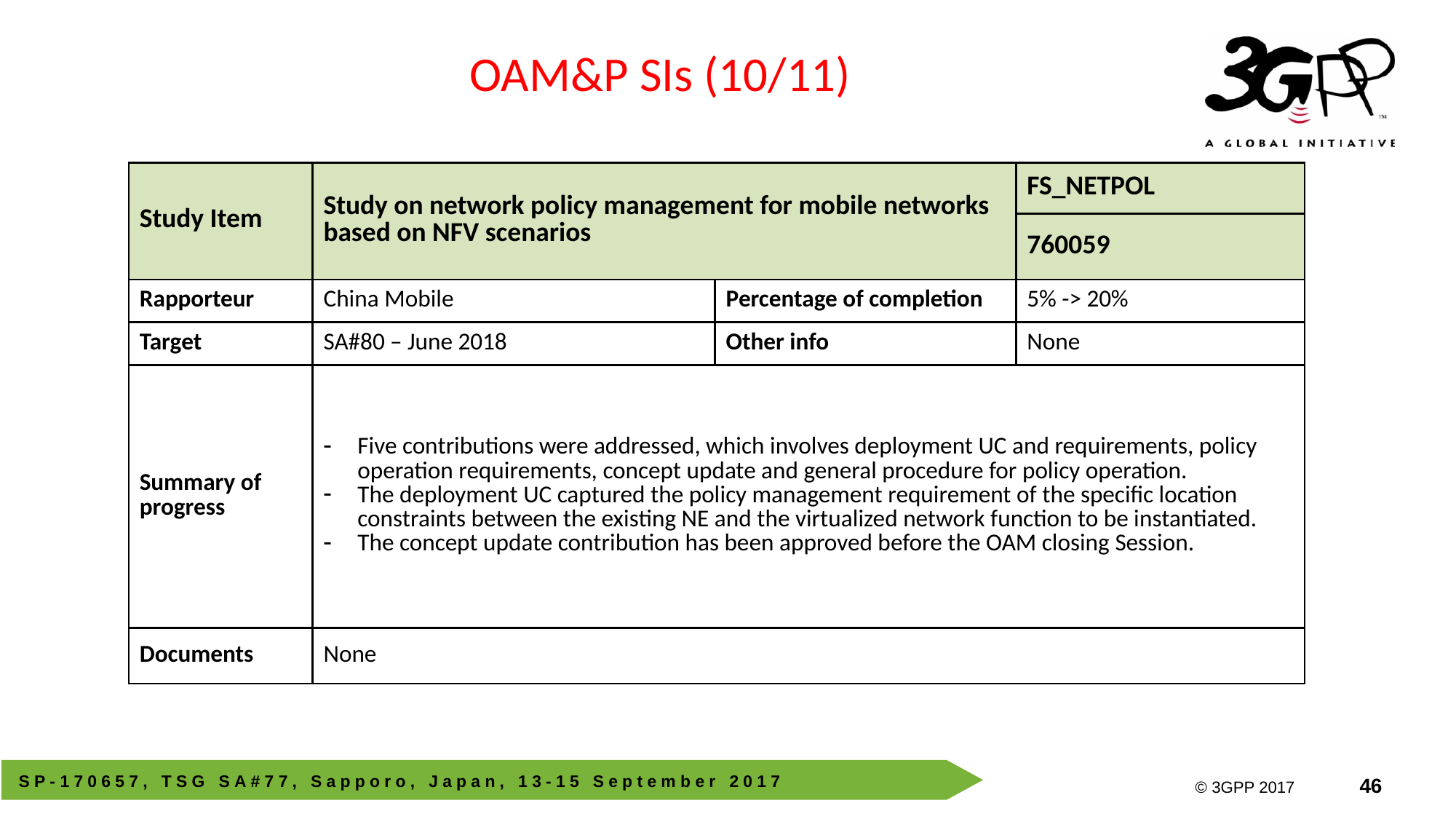

OAM&P SIs (10/11)
| Study Item | Study on network policy management for mobile networks based on NFV scenarios |  | FS\_NETPOL |
| --- | --- | --- | --- |
|  |  |  | 760059 |
| Rapporteur | China Mobile | Percentage of completion | 5% -> 20% |
| Target | SA#80 – June 2018 | Other info | None |
| Summary of progress | Five contributions were addressed, which involves deployment UC and requirements, policy operation requirements, concept update and general procedure for policy operation. The deployment UC captured the policy management requirement of the specific location constraints between the existing NE and the virtualized network function to be instantiated. The concept update contribution has been approved before the OAM closing Session. |  |  |
| Documents | None |  |  |